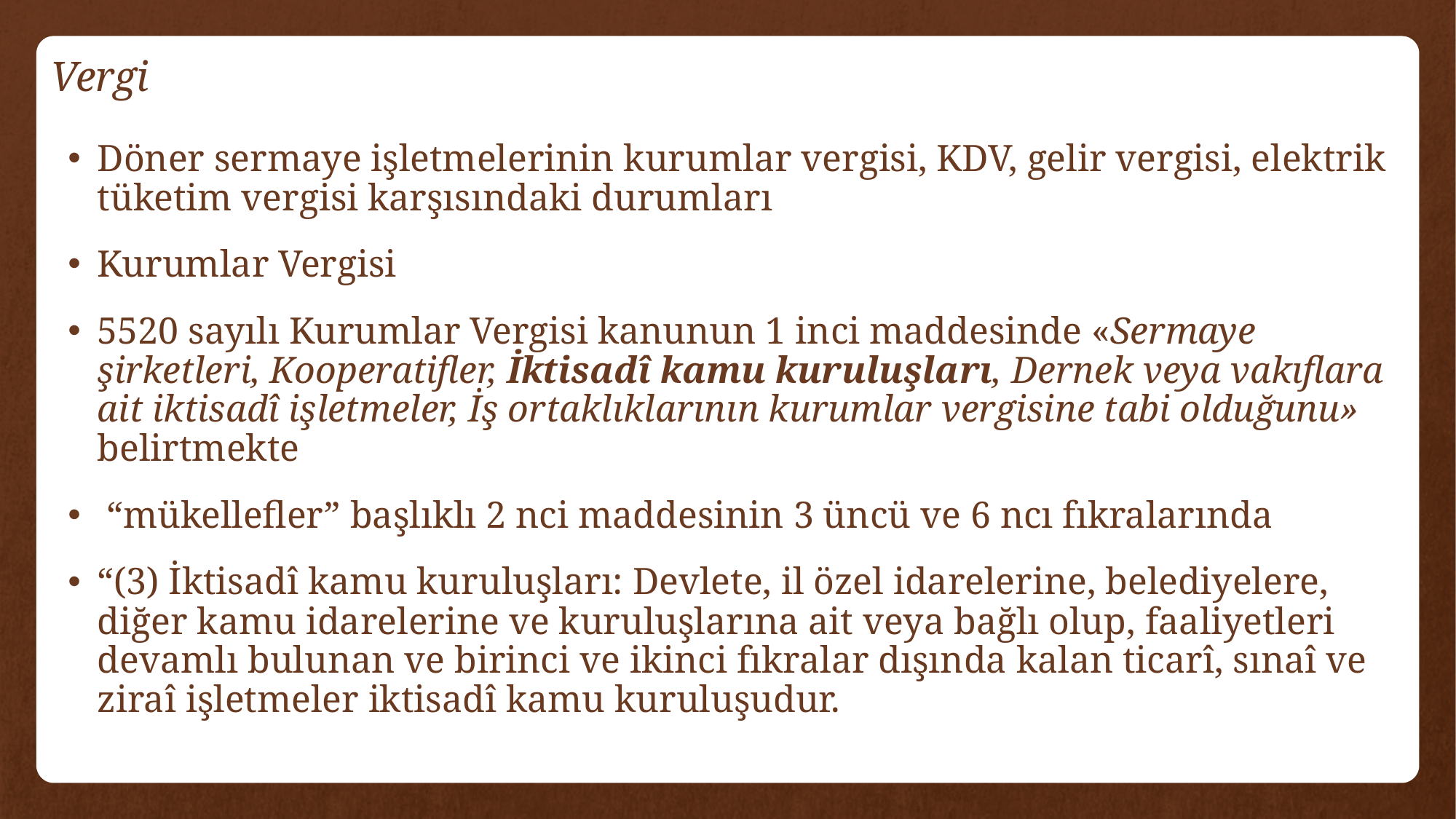

# Vergi
Döner sermaye işletmelerinin kurumlar vergisi, KDV, gelir vergisi, elektrik tüketim vergisi karşısındaki durumları
Kurumlar Vergisi
5520 sayılı Kurumlar Vergisi kanunun 1 inci maddesinde «Sermaye şirketleri, Kooperatifler, İktisadî kamu kuruluşları, Dernek veya vakıflara ait iktisadî işletmeler, İş ortaklıklarının kurumlar vergisine tabi olduğunu» belirtmekte
 “mükellefler” başlıklı 2 nci maddesinin 3 üncü ve 6 ncı fıkralarında
“(3) İktisadî kamu kuruluşları: Devlete, il özel idarelerine, belediyelere, diğer kamu idarelerine ve kuruluşlarına ait veya bağlı olup, faaliyetleri devamlı bulunan ve birinci ve ikinci fıkralar dışında kalan ticarî, sınaî ve ziraî işletmeler iktisadî kamu kuruluşudur.